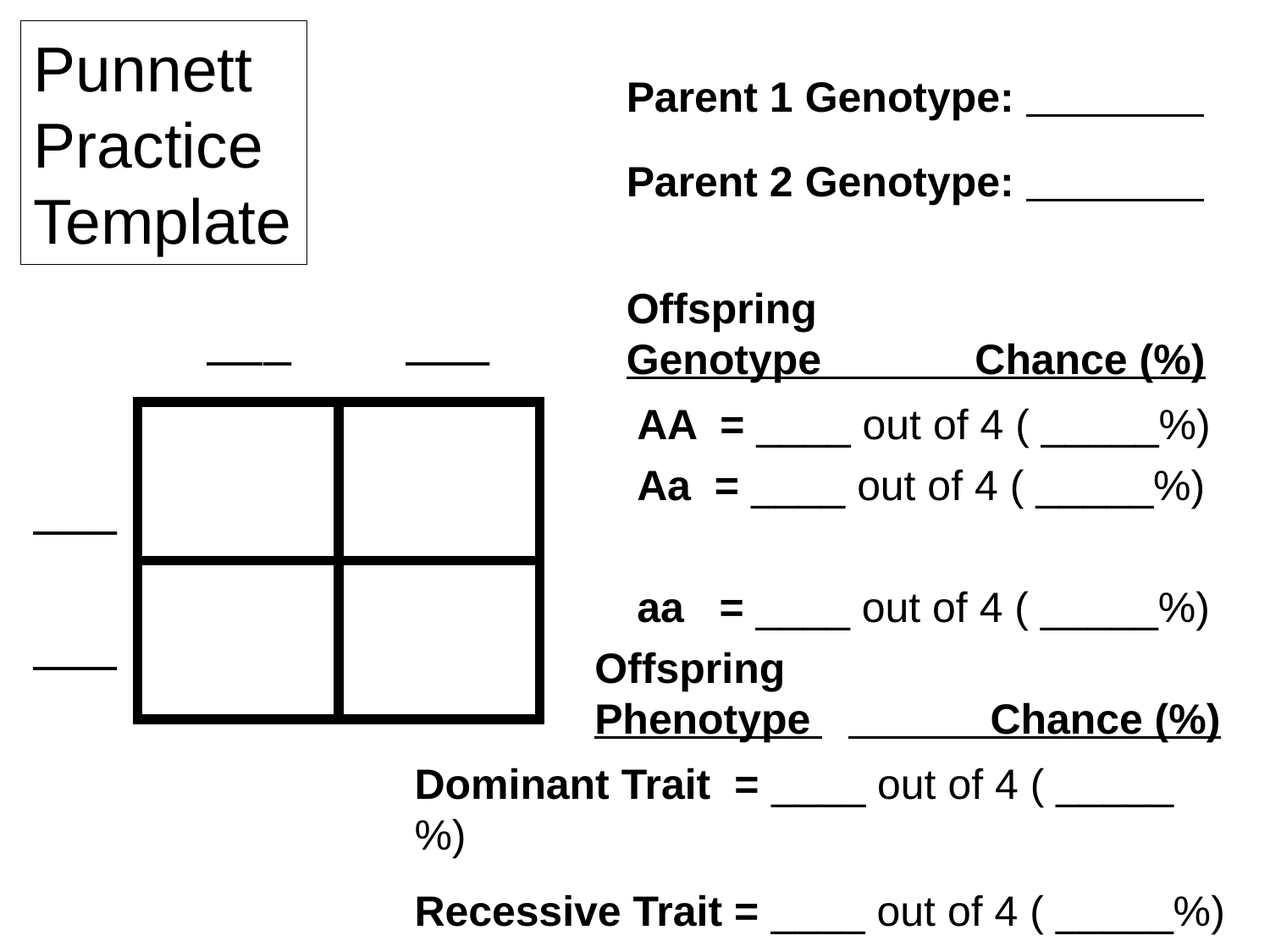

# Punnett Practice Template
Parent 1 Genotype:
Parent 2 Genotype:
Offspring
Genotype             Chance (%)
  ___         ___

AA  = ____ out of 4 ( _____%)
Aa  = ____ out of 4 ( _____%)
aa   = ____ out of 4 ( _____%)
|  |  |
| --- | --- |
|  |  |
___

___
Offspring
Phenotype 	            Chance (%)
Dominant Trait  = ____ out of 4 ( _____%)

Recessive Trait = ____ out of 4 ( _____%)